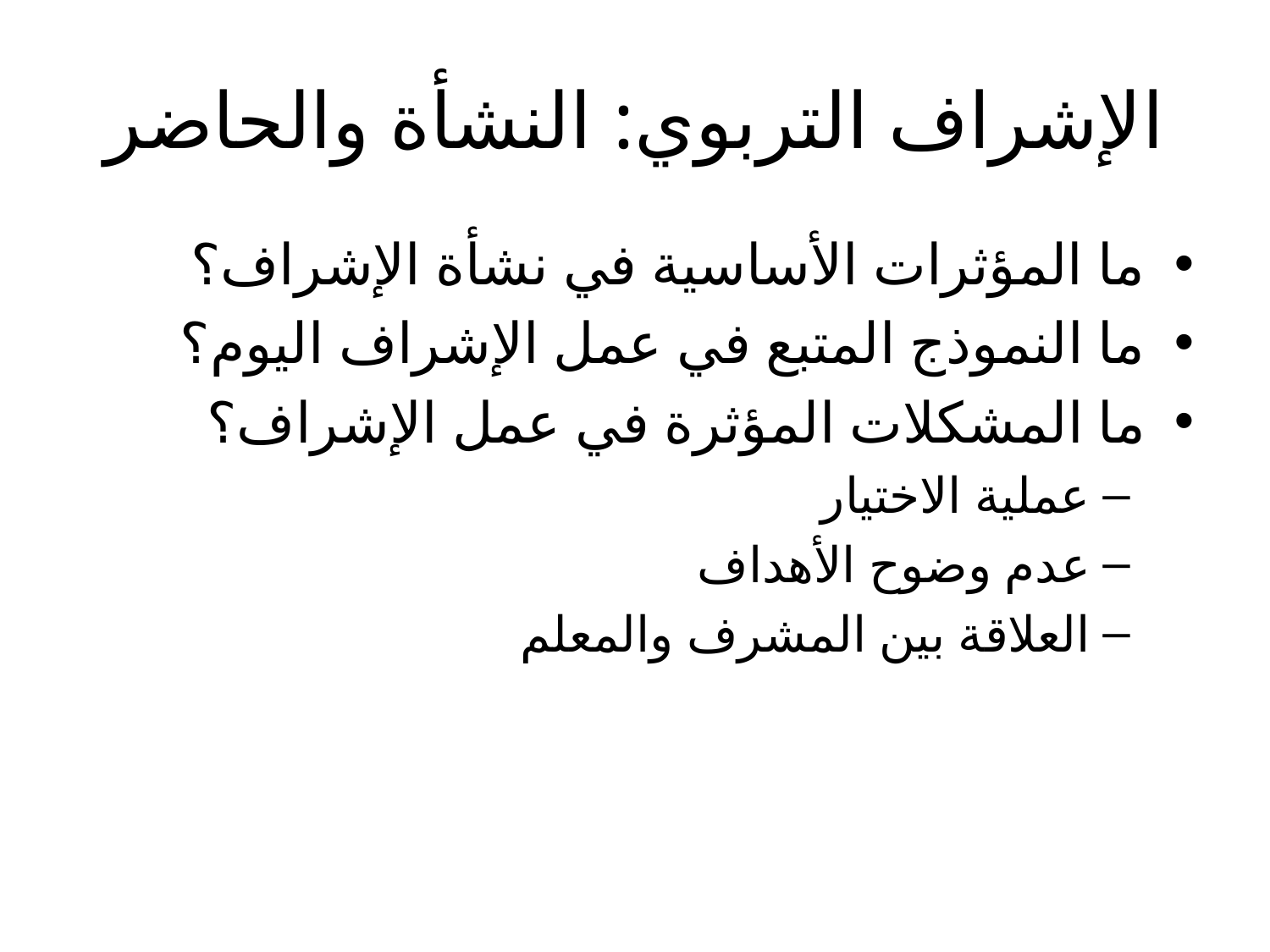

# الإشراف التربوي: النشأة والحاضر
ما المؤثرات الأساسية في نشأة الإشراف؟
ما النموذج المتبع في عمل الإشراف اليوم؟
ما المشكلات المؤثرة في عمل الإشراف؟
عملية الاختيار
عدم وضوح الأهداف
العلاقة بين المشرف والمعلم